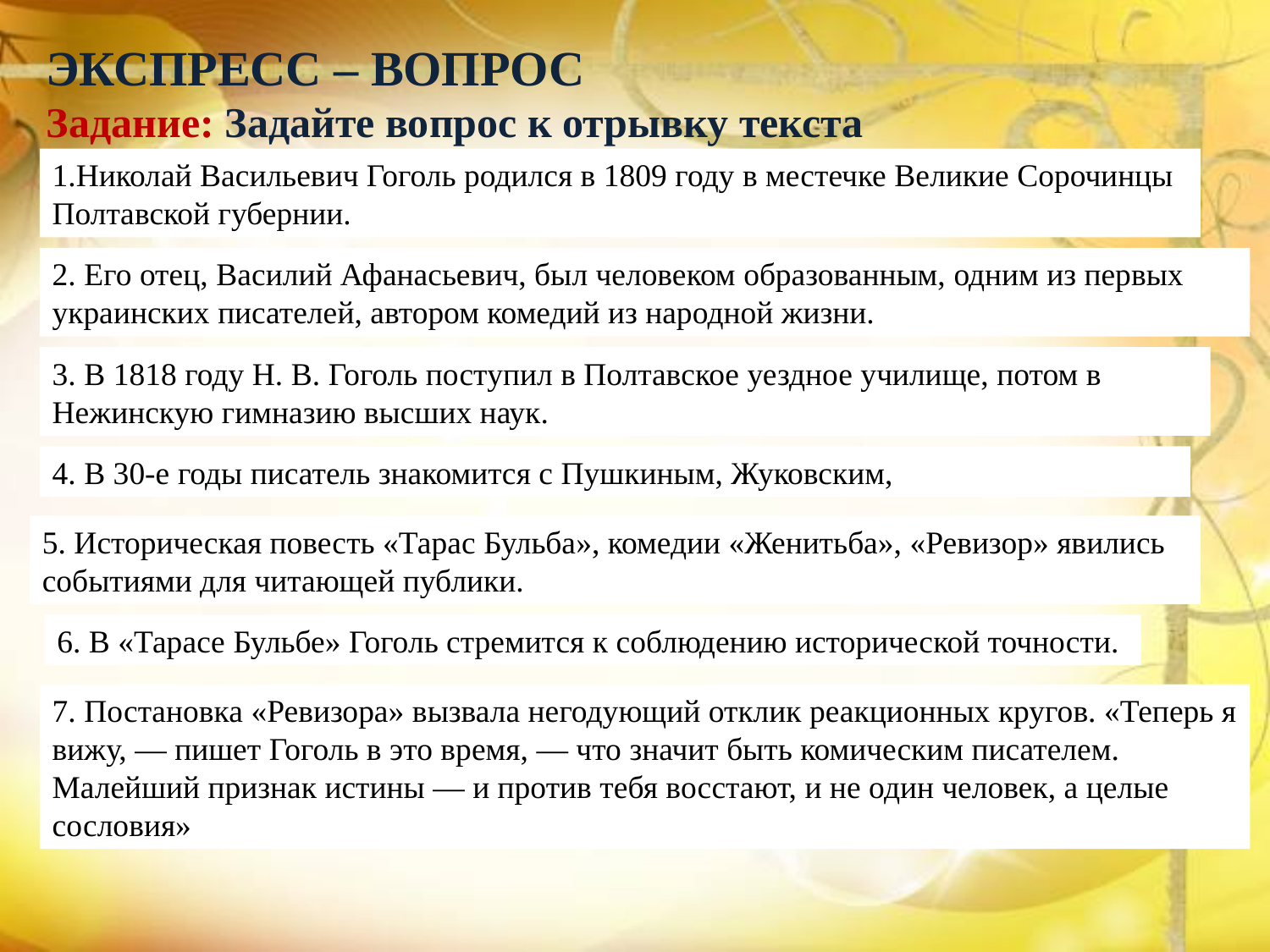

Экспресс – Вопрос
Задание: Задайте вопрос к отрывку текста
1.Николай Васильевич Гоголь родился в 1809 году в местечке Великие Сорочинцы Полтавской губернии.
2. Его отец, Василий Афанасьевич, был человеком образованным, одним из первых украинских писателей, автором комедий из народной жизни.
3. В 1818 году Н. В. Гоголь поступил в Полтавское уездное училище, потом в Нежинскую гимназию высших наук.
4. В 30-е годы писатель знакомится с Пушкиным, Жуковским,
5. Историческая повесть «Тарас Бульба», комедии «Женитьба», «Ревизор» явились событиями для читающей публики.
6. В «Тарасе Бульбе» Гоголь стремится к соблюдению исторической точности.
7. Постановка «Ревизора» вызвала негодующий отклик реакционных кругов. «Теперь я вижу, — пишет Гоголь в это время, — что значит быть комическим писателем. Малейший признак истины — и против тебя восстают, и не один человек, а целые сословия»